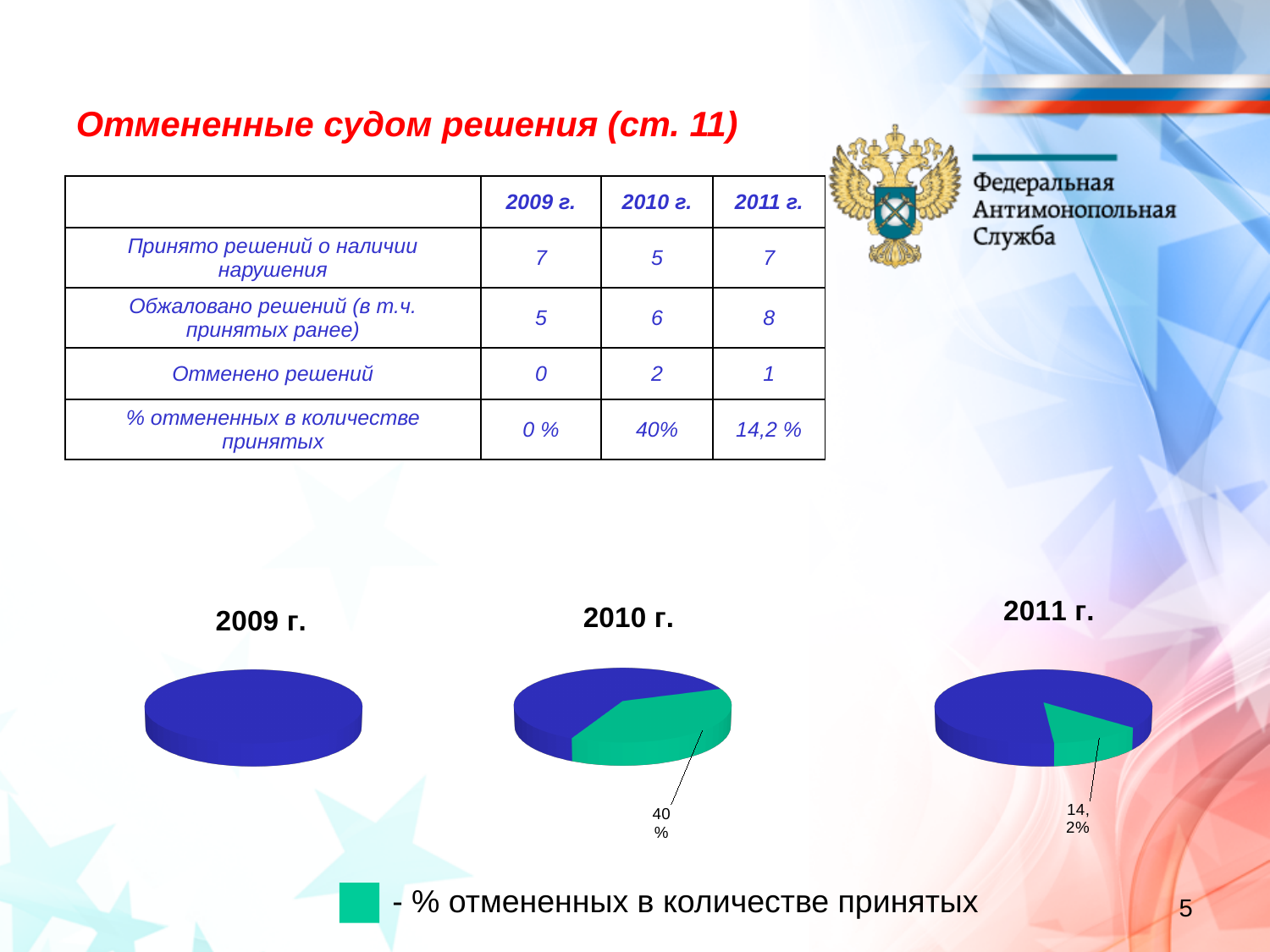

Отмененные судом решения (ст. 11)
|  | 2009 г. | 2010 г. | 2011 г. |
| --- | --- | --- | --- |
| Принято решений о наличии нарушения | 7 | 5 | 7 |
| Обжаловано решений (в т.ч. принятых ранее) | 5 | 6 | 8 |
| Отменено решений | 0 | 2 | 1 |
| % отмененных в количестве принятых | 0 % | 40% | 14,2 % |

[unsupported chart]

[unsupported chart]

[unsupported chart]

- % отмененных в количестве принятых
5